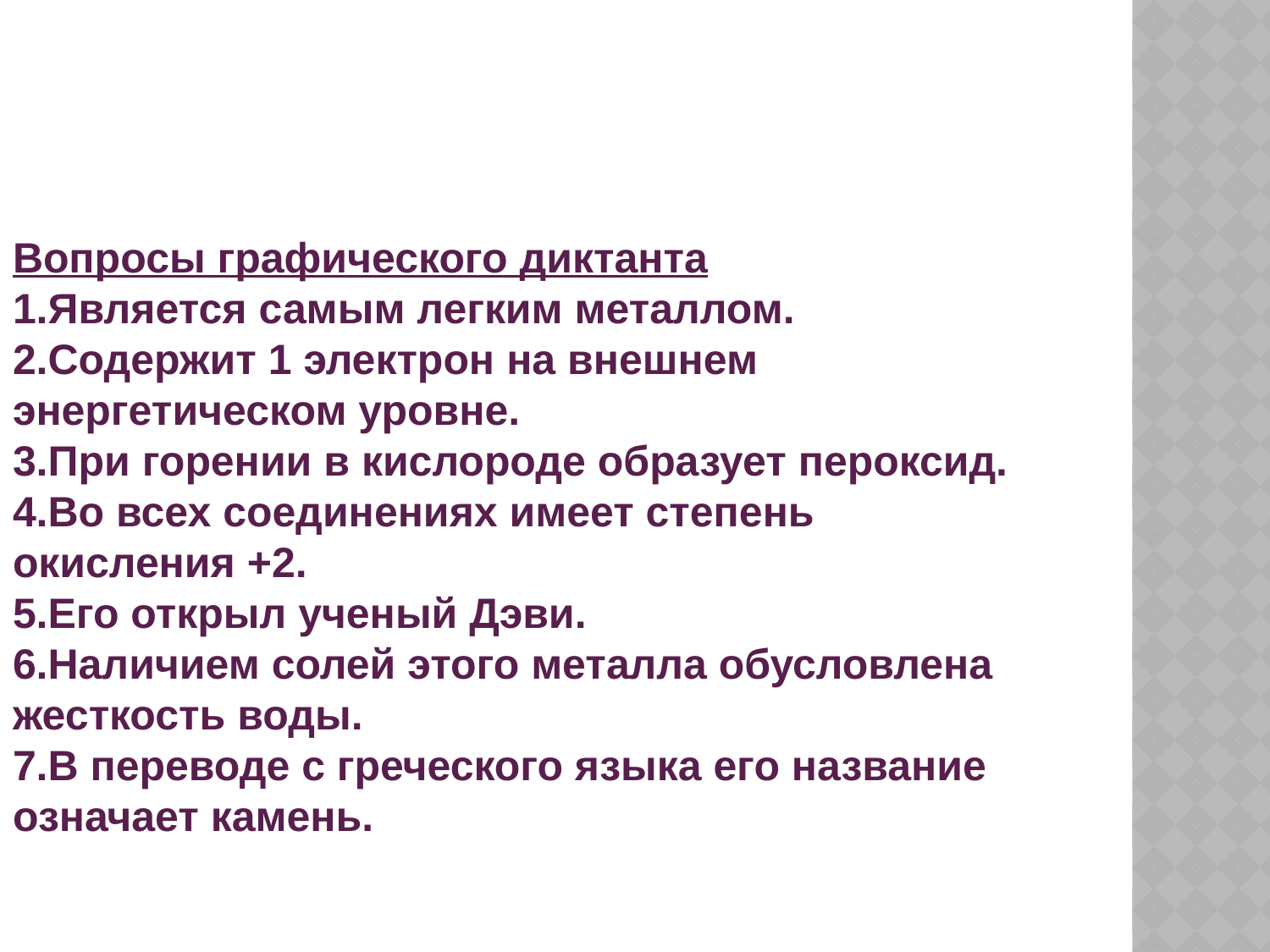

Вопросы графического диктанта
1.Является самым легким металлом.
2.Содержит 1 электрон на внешнем энергетическом уровне.
3.При горении в кислороде образует пероксид.
4.Во всех соединениях имеет степень окисления +2.
5.Его открыл ученый Дэви.
6.Наличием солей этого металла обусловлена жесткость воды.
7.В переводе с греческого языка его название означает камень.